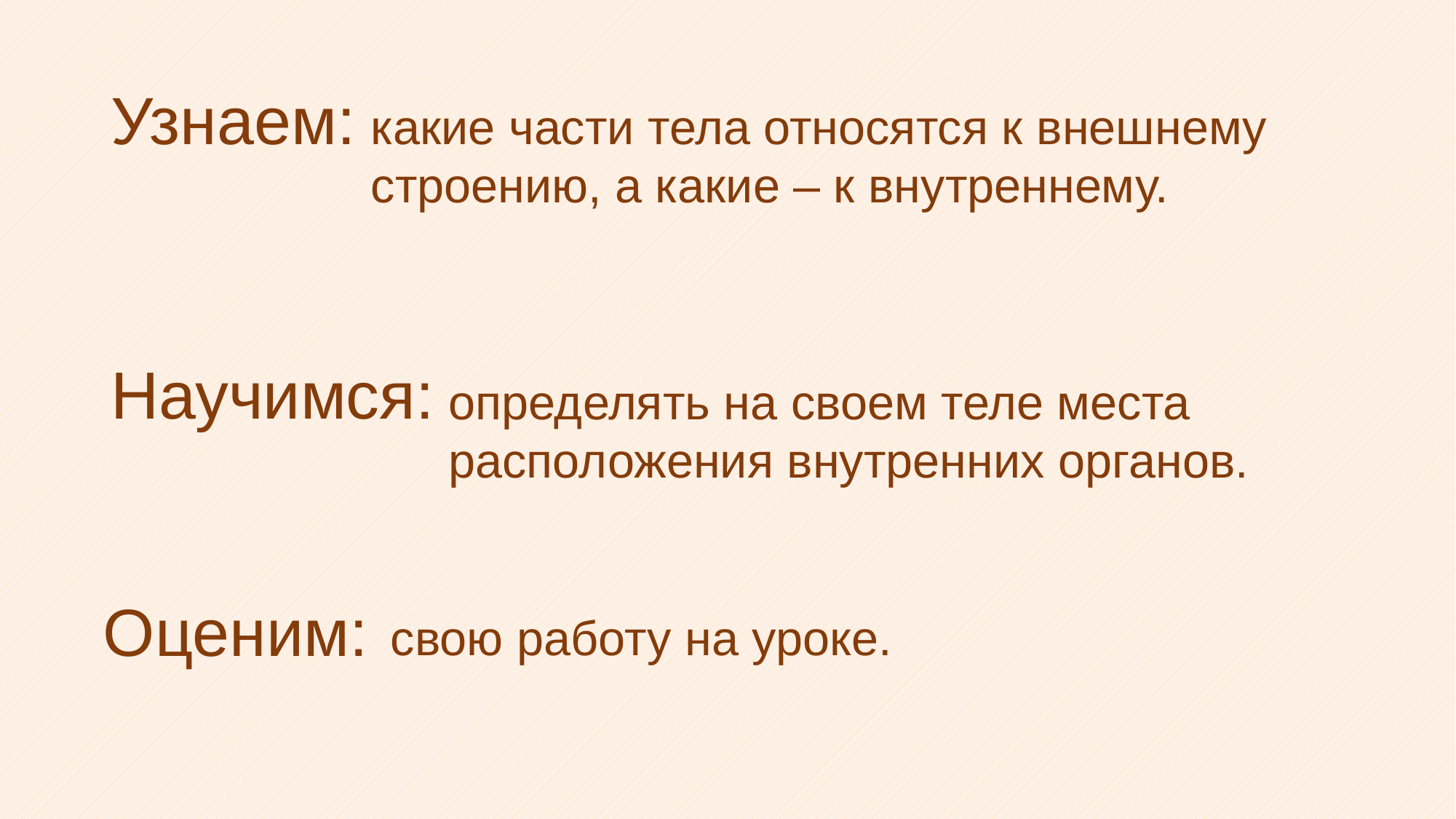

# Узнаем:
какие части тела относятся к внешнему строению, а какие – к внутреннему.
Научимся:
определять на своем теле места расположения внутренних органов.
Оценим:
свою работу на уроке.